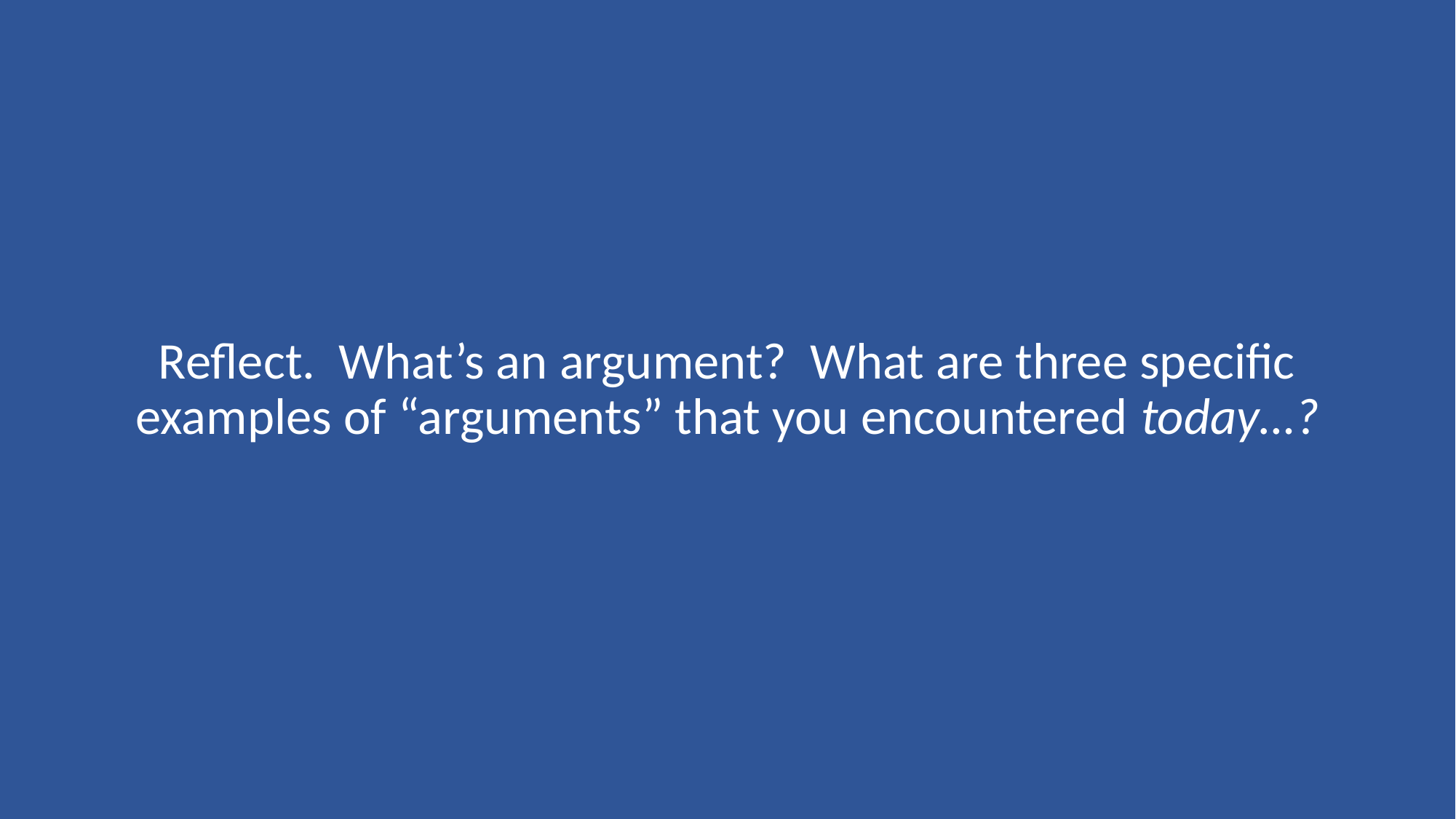

# Reflect.  What’s an argument?  What are three specific examples of “arguments” that you encountered today…?